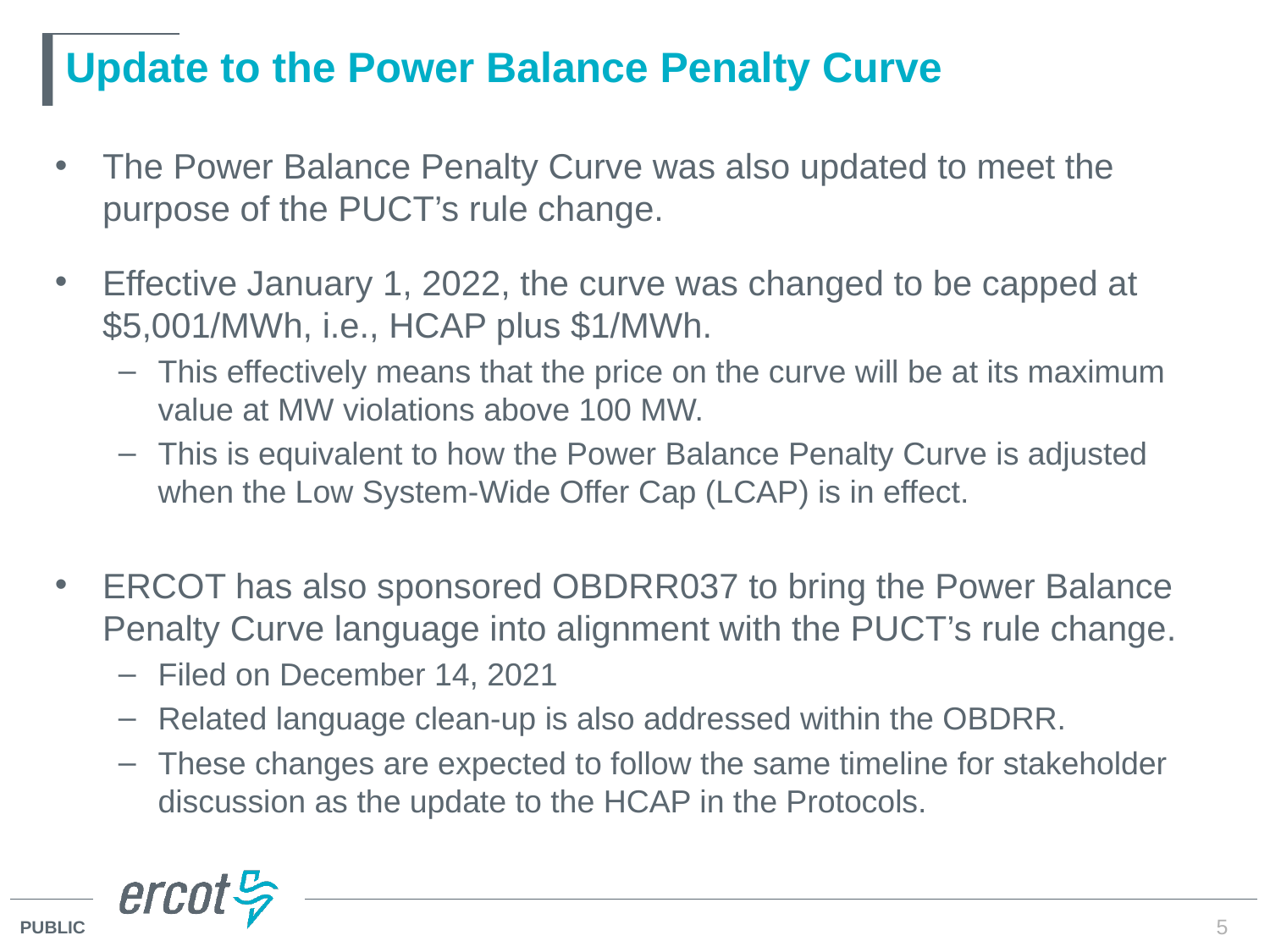

# Update to the Power Balance Penalty Curve
The Power Balance Penalty Curve was also updated to meet the purpose of the PUCT’s rule change.

Effective January 1, 2022, the curve was changed to be capped at $5,001/MWh, i.e., HCAP plus $1/MWh.
This effectively means that the price on the curve will be at its maximum value at MW violations above 100 MW.
This is equivalent to how the Power Balance Penalty Curve is adjusted when the Low System-Wide Offer Cap (LCAP) is in effect.

ERCOT has also sponsored OBDRR037 to bring the Power Balance Penalty Curve language into alignment with the PUCT’s rule change.
Filed on December 14, 2021
Related language clean-up is also addressed within the OBDRR.
These changes are expected to follow the same timeline for stakeholder discussion as the update to the HCAP in the Protocols.

5